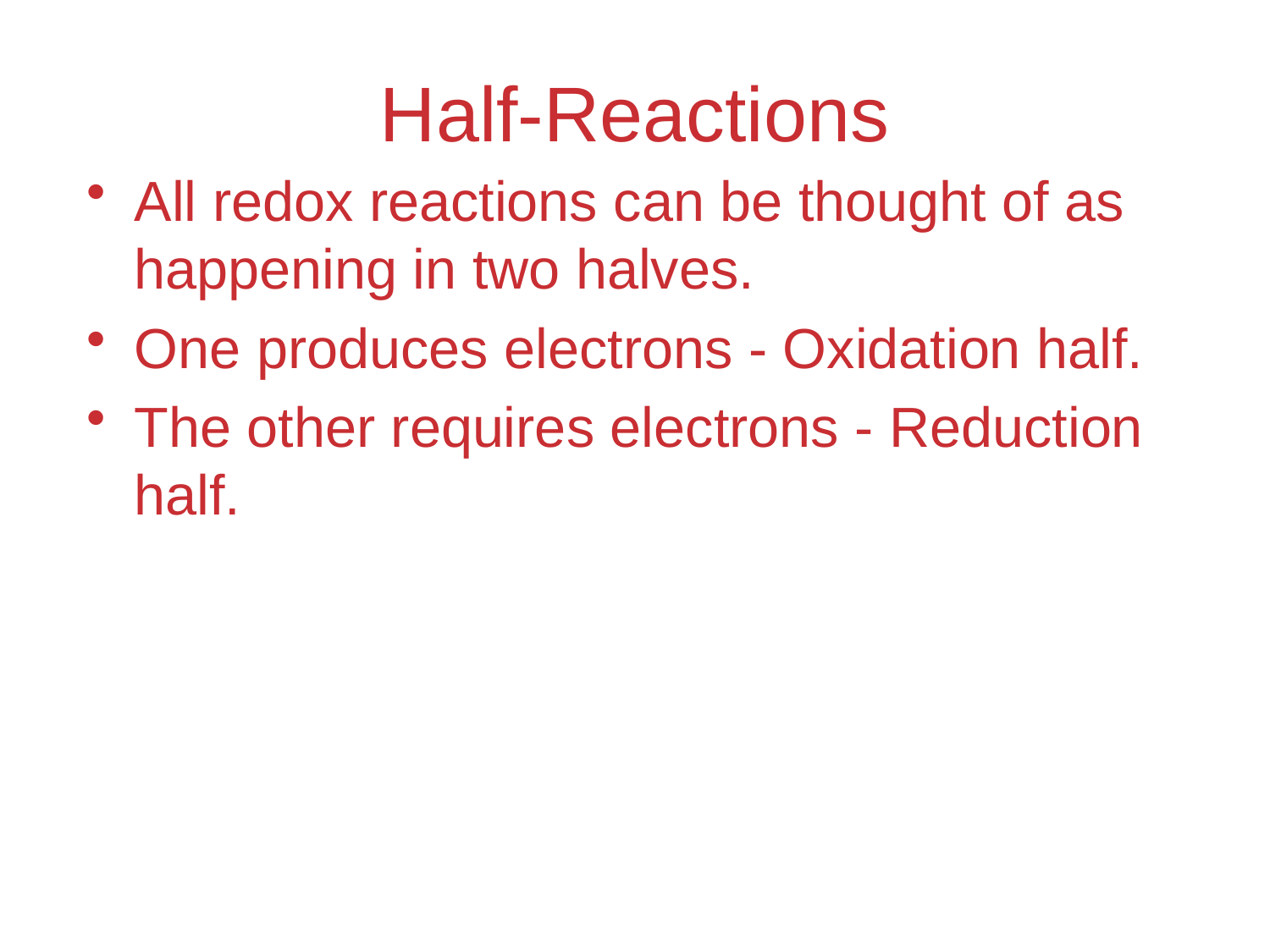

# Half-Reactions
All redox reactions can be thought of as happening in two halves.
One produces electrons - Oxidation half.
The other requires electrons - Reduction half.